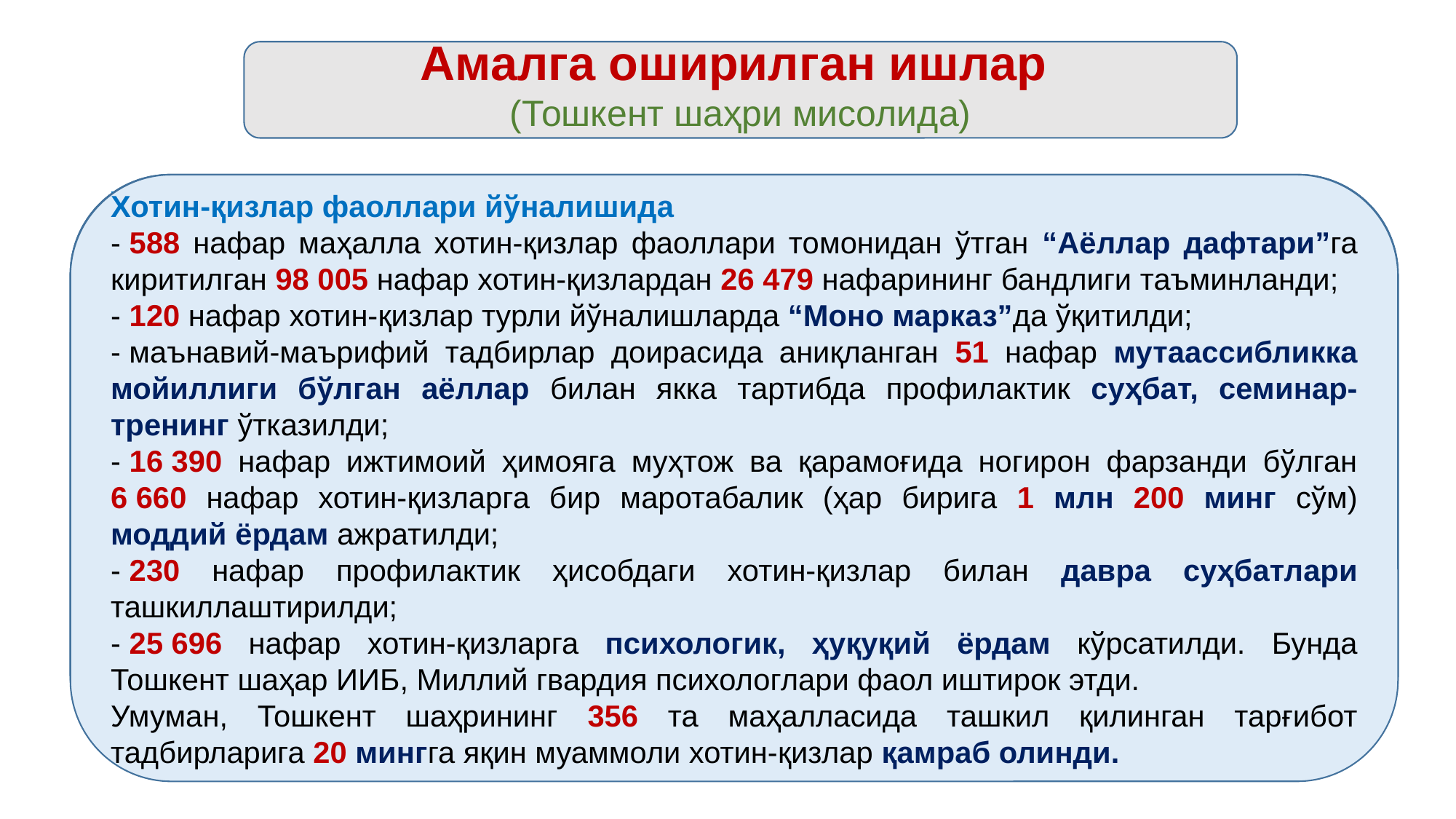

Амалга оширилган ишлар
(Тошкент шаҳри мисолида)

Хотин-қизлар фаоллари йўналишида
- 588 нафар маҳалла хотин-қизлар фаоллари томонидан ўтган “Аёллар дафтари”га киритилган 98 005 нафар хотин-қизлардан 26 479 нафарининг бандлиги таъминланди;
- 120 нафар хотин-қизлар турли йўналишларда “Моно марказ”да ўқитилди;
- маънавий-маърифий тадбирлар доирасида аниқланган 51 нафар мутаассибликка мойиллиги бўлган аёллар билан якка тартибда профилактик суҳбат, семинар-тренинг ўтказилди;
- 16 390 нафар ижтимоий ҳимояга муҳтож ва қарамоғида ногирон фарзанди бўлган 6 660 нафар хотин-қизларга бир маротабалик (ҳар бирига 1 млн 200 минг сўм) моддий ёрдам ажратилди;
- 230 нафар профилактик ҳисобдаги хотин-қизлар билан давра суҳбатлари ташкиллаштирилди;
- 25 696 нафар хотин-қизларга психологик, ҳуқуқий ёрдам кўрсатилди. Бунда Тошкент шаҳар ИИБ, Миллий гвардия психологлари фаол иштирок этди.
Умуман, Тошкент шаҳрининг 356 та маҳалласида ташкил қилинган тарғибот тадбирларига 20 мингга яқин муаммоли хотин-қизлар қамраб олинди.
Хотин-қизлар фаоллари йўналишида
- 588 нафар маҳалла хотин-қизлар фаоллари томонидан ўтган “Аёллар дафтари”га киритилган 98 005 нафар хотин-қизлардан 26 479 нафарининг бандлиги таъминланди;
- 120 нафар хотин-қизлар турли йўналишларда “Моно марказ”да ўқитилди;
- маънавий-маърифий тадбирлар доирасида аниқланган 51 нафар мутаассибликка мойиллиги бўлган аёллар билан якка тартибда профилактик суҳбат, семинар-тренинг ўтказилди;
- 16 390 нафар ижтимоий ҳимояга муҳтож ва қарамоғида ногирон фарзанди бўлган 6 660 нафар хотин-қизларга бир маротабалик (ҳар бирига 1 млн 200 минг сўм) моддий ёрдам ажратилди;
- 230 нафар профилактик ҳисобдаги хотин-қизлар билан давра суҳбатлари ташкиллаштирилди;
- 25 696 нафар хотин-қизларга психологик, ҳуқуқий ёрдам кўрсатилди. Бунда Тошкент шаҳар ИИБ, Миллий гвардия психологлари фаол иштирок этди.
Умуман, Тошкент шаҳрининг 356 та маҳалласида ташкил қилинган тарғибот тадбирларига 20 мингга яқин муаммоли хотин-қизлар қамраб олинди.
Хотин-қизлар фаоллари йўналишида
- 588 нафар маҳалла хотин-қизлар фаоллари томонидан ўтган “Аёллар дафтари”га киритилган 98 005 нафар хотин-қизлардан 26 479 нафарининг бандлиги таъминланди;
- 120 нафар хотин-қизлар турли йўналишларда “Моно марказ”да ўқитилди;
- маънавий-маърифий тадбирлар доирасида аниқланган 51 нафар мутаассибликка мойиллиги бўлган аёллар билан якка тартибда профилактик суҳбат, семинар-тренинг ўтказилди;
- 16 390 нафар ижтимоий ҳимояга муҳтож ва қарамоғида ногирон фарзанди бўлган 6 660 нафар хотин-қизларга бир маротабалик (ҳар бирига 1 млн 200 минг сўм) моддий ёрдам ажратилди;
- 230 нафар профилактик ҳисобдаги хотин-қизлар билан давра суҳбатлари ташкиллаштирилди;
- 25 696 нафар хотин-қизларга психологик, ҳуқуқий ёрдам кўрсатилди. Бунда Тошкент шаҳар ИИБ, Миллий гвардия психологлари фаол иштирок этди.
Умуман, Тошкент шаҳрининг 356 та маҳалласида ташкил қилинган тарғибот тадбирларига 20 мингга яқин муаммоли хотин-қизлар қамраб олинди.